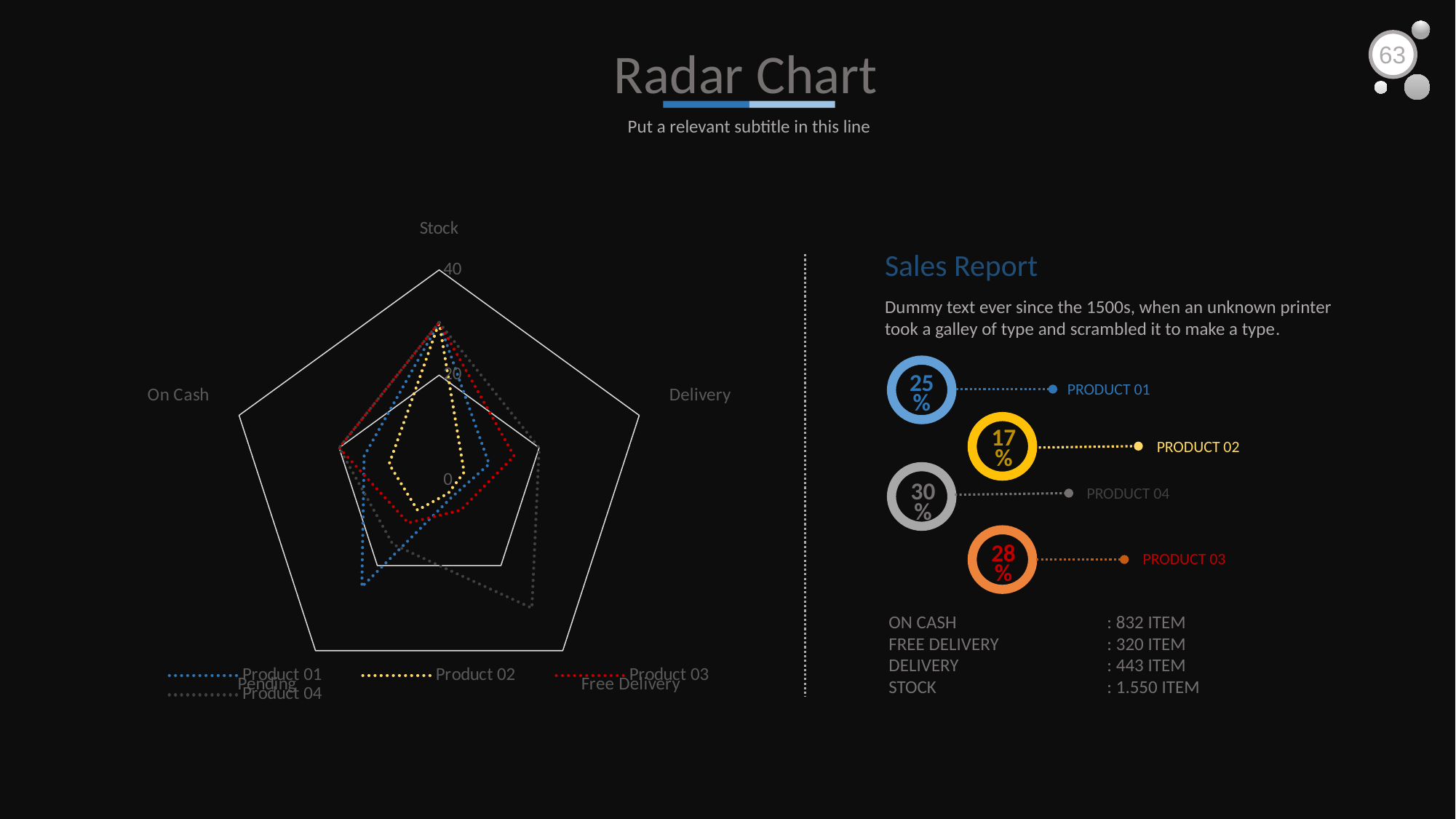

Radar Chart

63

Put a relevant subtitle in this line

### Chart

| Category | Product 01 | Product 02 | Product 03 | Product 04 |
|---|---|---|---|---|
| Stock | 30.0 | 30.0 | 30.0 | 30.0 |
| Delivery | 10.0 | 5.0 | 15.0 | 20.0 |
| Free Delivery | 4.0 | 3.0 | 7.0 | 30.0 |
| Pending | 25.0 | 7.0 | 10.0 | 15.0 |
| On Cash | 15.0 | 10.0 | 20.0 | 20.0 |
Sales Report
Dummy text ever since the 1500s, when an unknown printer took a galley of type and scrambled it to make a type.

25%
PRODUCT 01

17%
PRODUCT 02

PRODUCT 04
30%

28%
PRODUCT 03
ON CASH		: 832 ITEM
FREE DELIVERY	: 320 ITEM
DELIVERY 		: 443 ITEM
STOCK		: 1.550 ITEM